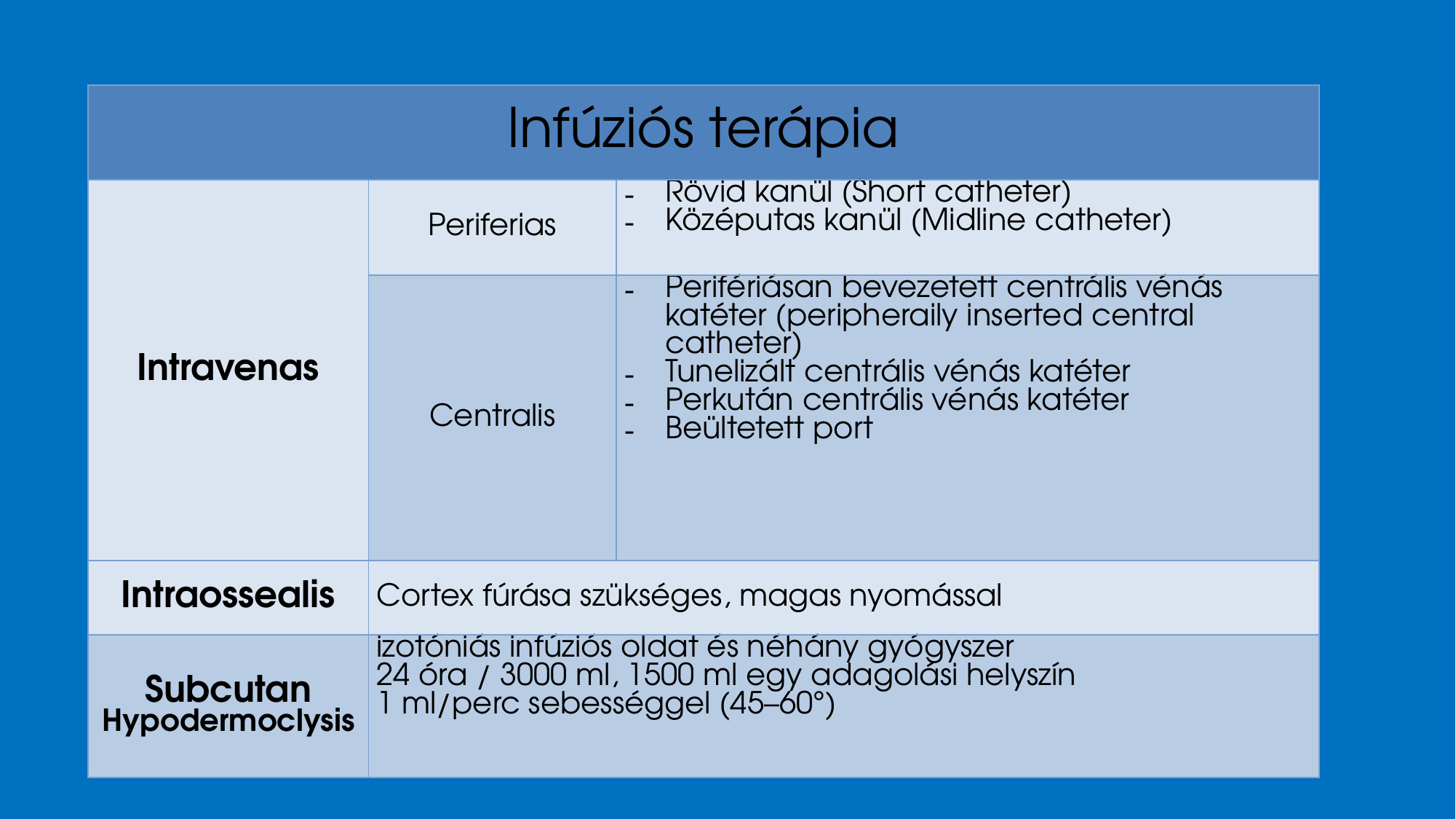

#
| Infúziós terápia |  |  |
| --- | --- | --- |
| Intravenas | Periferias | Rövid kanül (Short catheter) Középutas kanül (Midline catheter) |
|  | Centralis | Perifériásan bevezetett centrális vénás katéter (peripheraily inserted central catheter) Tunelizált centrális vénás katéter Perkután centrális vénás katéter Beültetett port |
| Intraossealis | Cortex fúrása szükséges, magas nyomással |  |
| Subcutan Hypodermoclysis | izotóniás infúziós oldat és néhány gyógyszer 24 óra / 3000 ml, 1500 ml egy adagolási helyszín 1 ml/perc sebességgel (45–60°) |  |